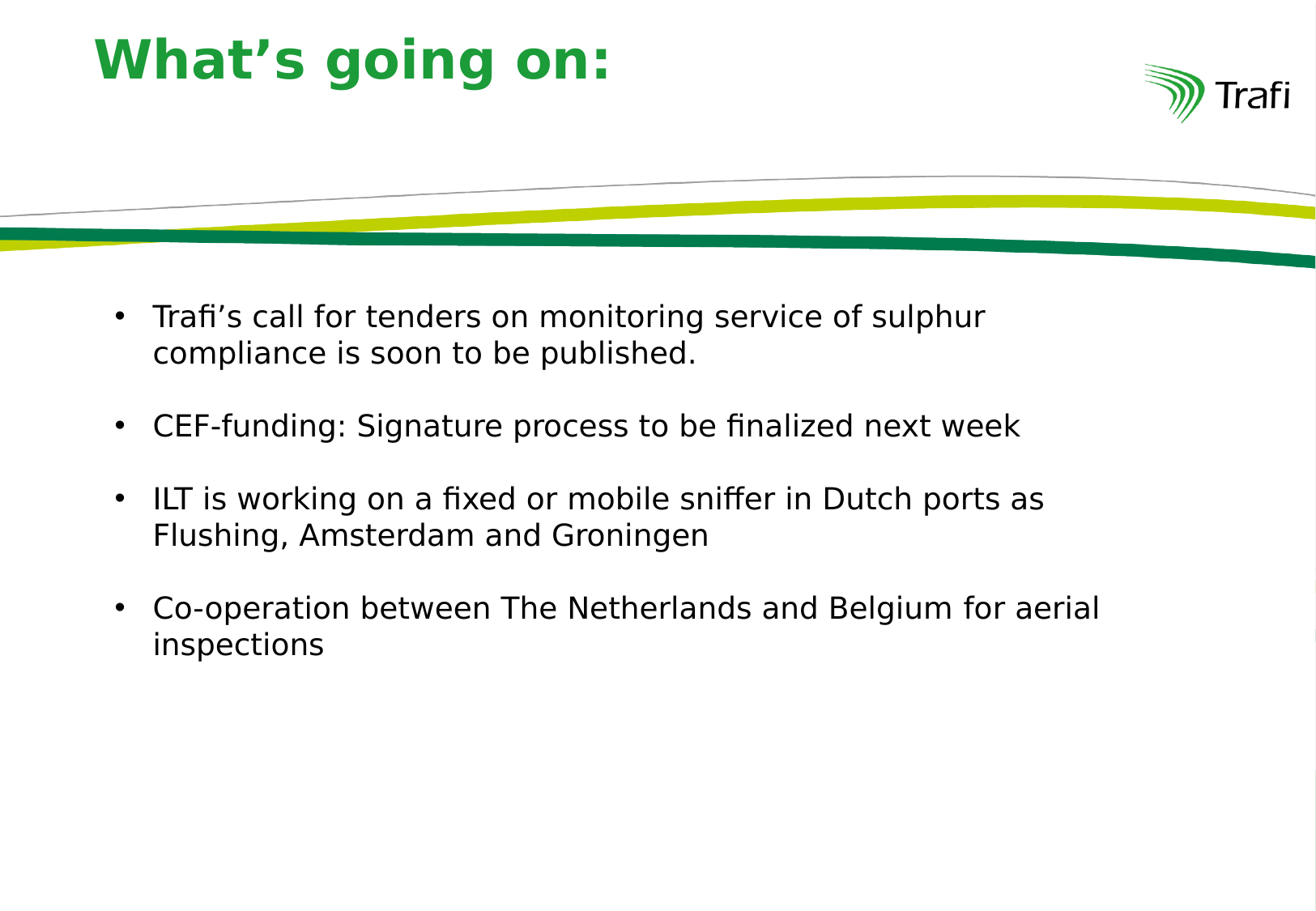

# What’s going on:

Trafi’s call for tenders on monitoring service of sulphur compliance is soon to be published.

CEF-funding: Signature process to be finalized next week

ILT is working on a fixed or mobile sniffer in Dutch ports as Flushing, Amsterdam and Groningen

Co-operation between The Netherlands and Belgium for aerial inspections